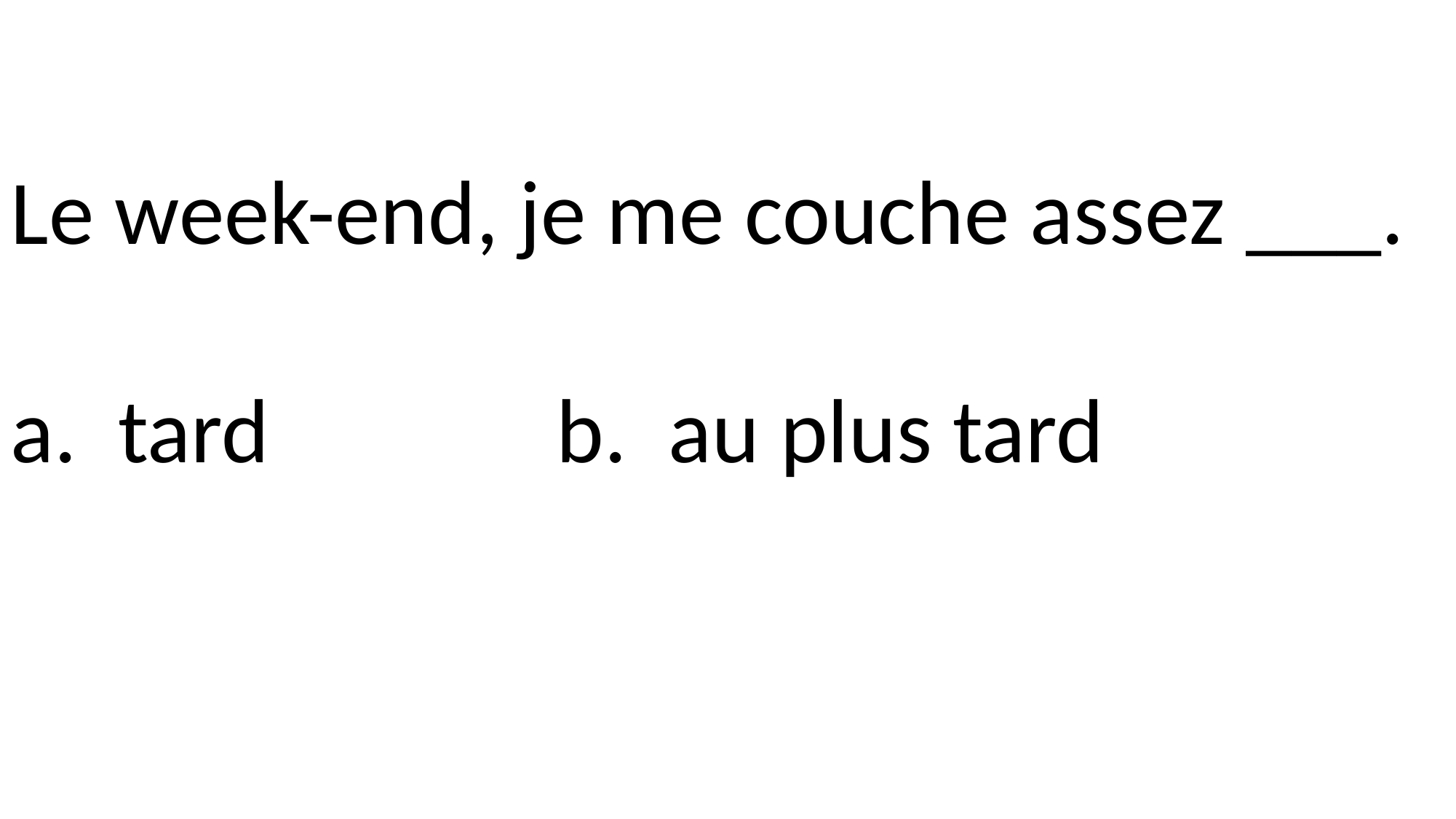

Le week-end, je me couche assez ___.

a.  tard			b.  au plus tard